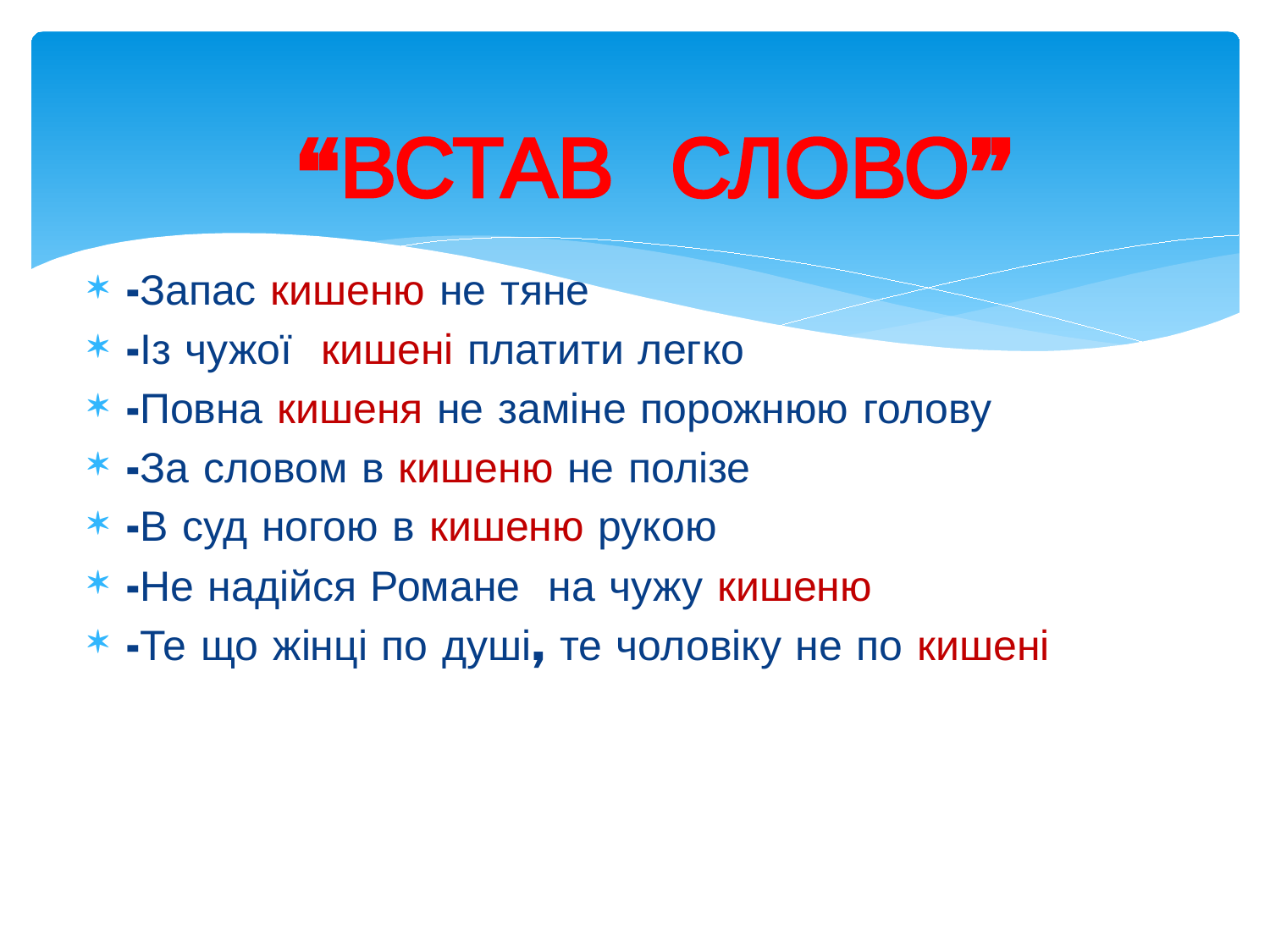

“ВСТАВ  СЛОВО”
-Запас кишеню не тяне
-Із чужої  кишені платити легко
-Повна кишеня не заміне порожнюю голову
-За словом в кишеню не полізе
-В суд ногою в кишеню рукою
-Не надійся Романе  на чужу кишеню
-Те що жінці по душі, те чоловіку не по кишені